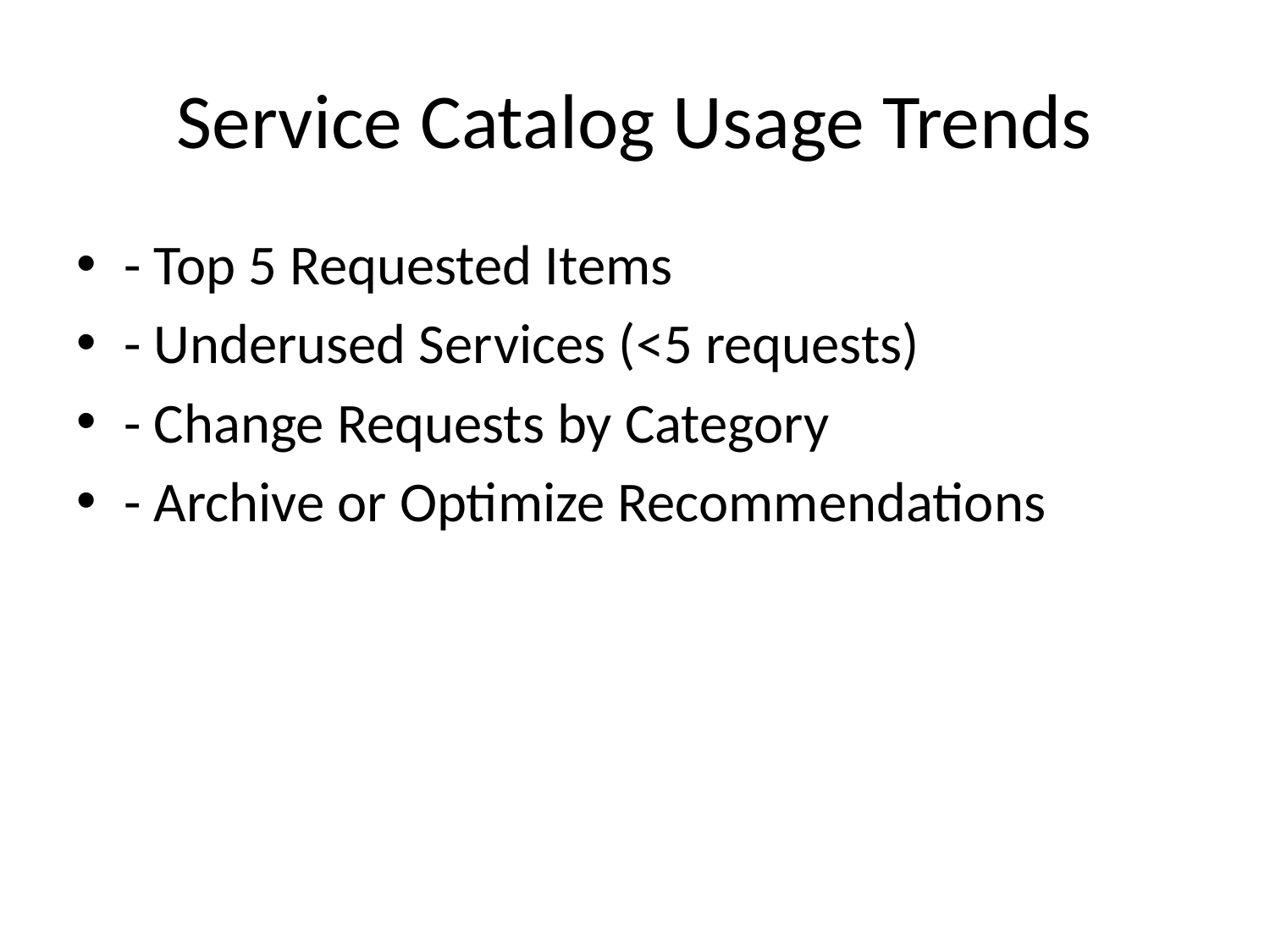

# Service Catalog Usage Trends
- Top 5 Requested Items
- Underused Services (<5 requests)
- Change Requests by Category
- Archive or Optimize Recommendations